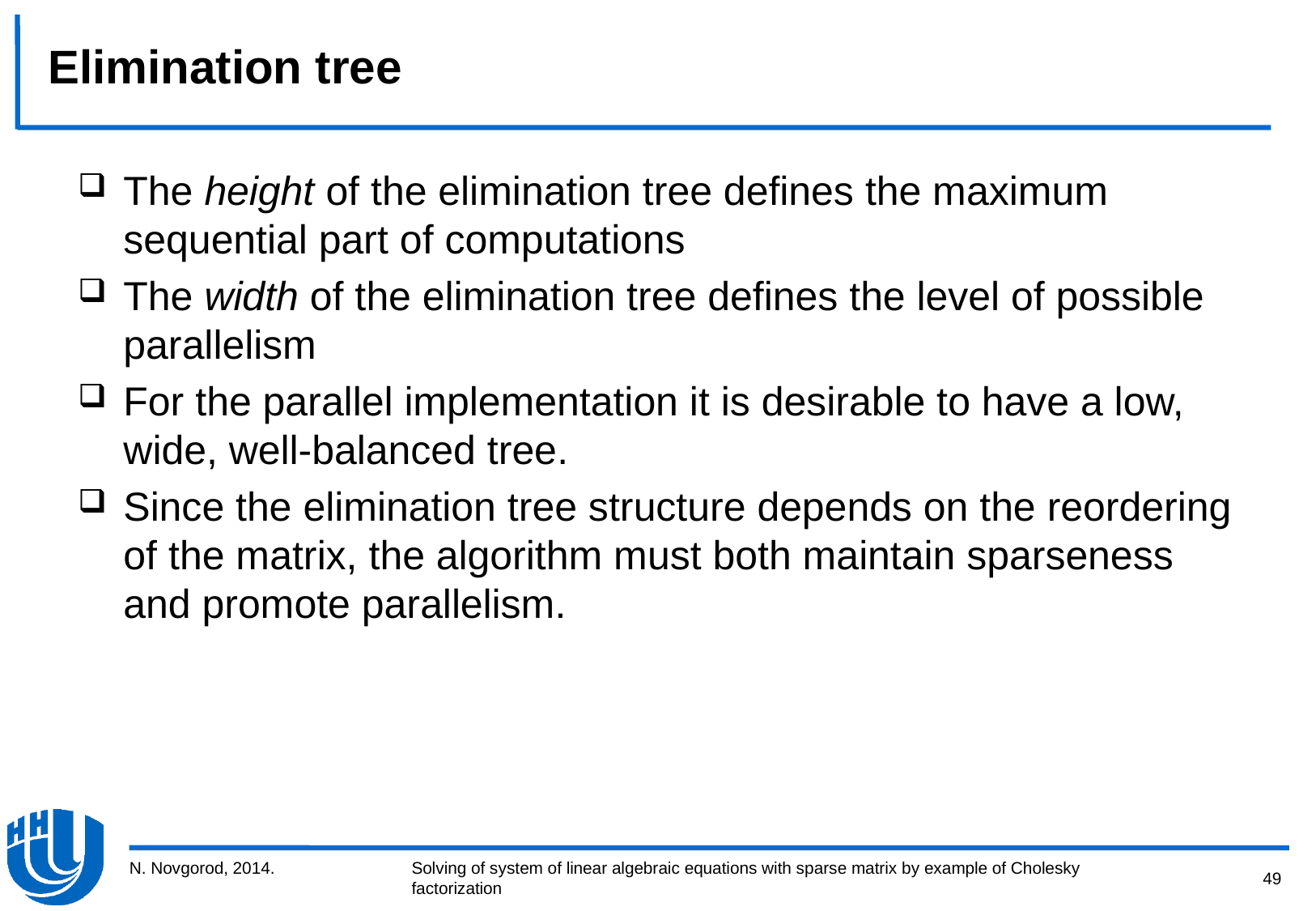

# Elimination tree
The height of the elimination tree defines the maximum sequential part of computations
The width of the elimination tree defines the level of possible parallelism
For the parallel implementation it is desirable to have a low, wide, well-balanced tree.
Since the elimination tree structure depends on the reordering of the matrix, the algorithm must both maintain sparseness and promote parallelism.
N. Novgorod, 2014.
49
Solving of system of linear algebraic equations with sparse matrix by example of Cholesky factorization